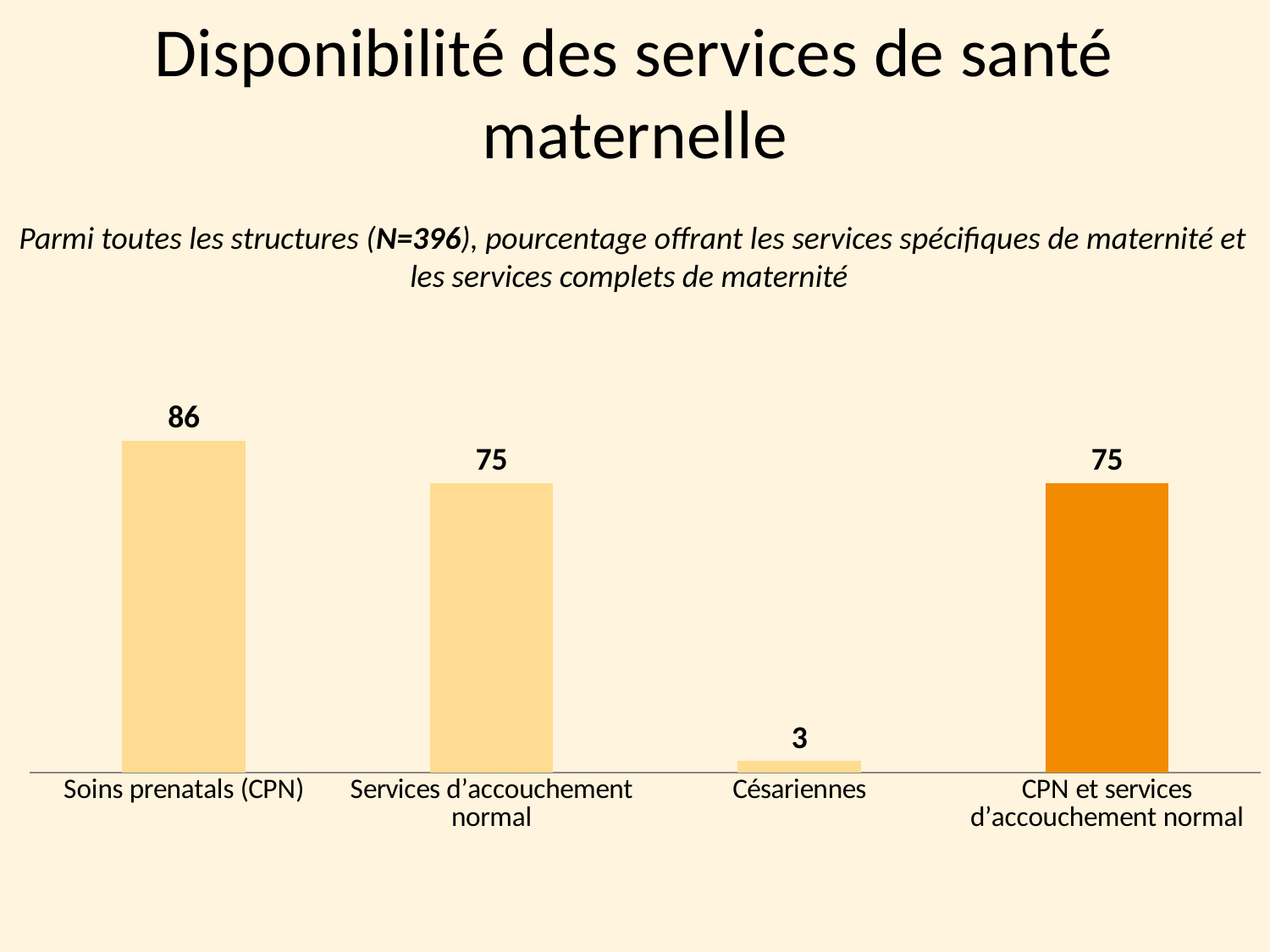

Disponibilité des services de santé maternelle
Parmi toutes les structures (N=396), pourcentage offrant les services spécifiques de maternité et les services complets de maternité

### Chart

| Category | Series 1 |
|---|---|
| Soins prenatals (CPN) | 86.0 |
| Services d’accouchement normal | 75.0 |
| Césariennes | 3.0 |
| CPN et services d’accouchement normal | 75.0 |